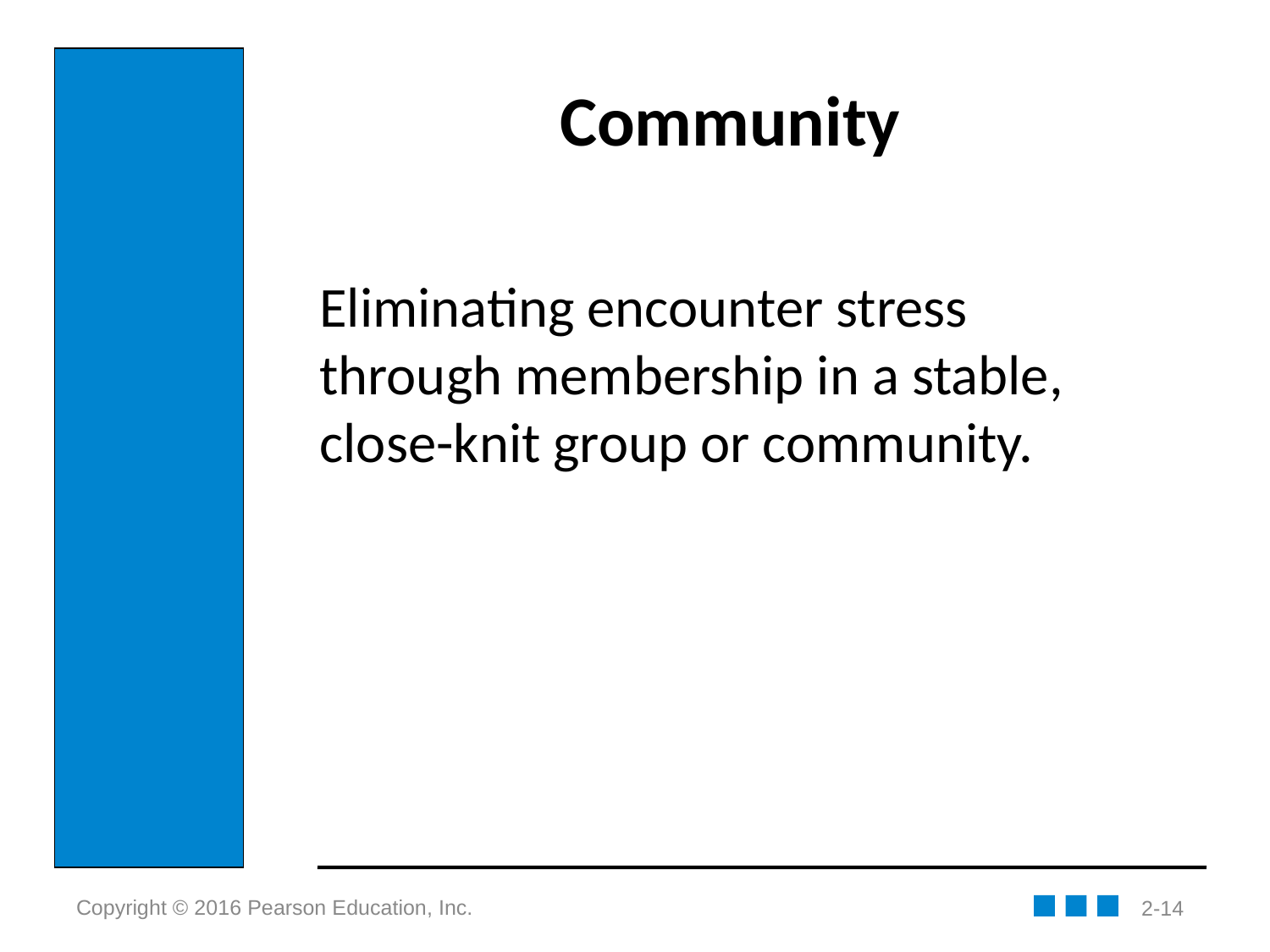

# Community

Eliminating encounter stress through membership in a stable, close-knit group or community.

2-14
Copyright © 2016 Pearson Education, Inc.